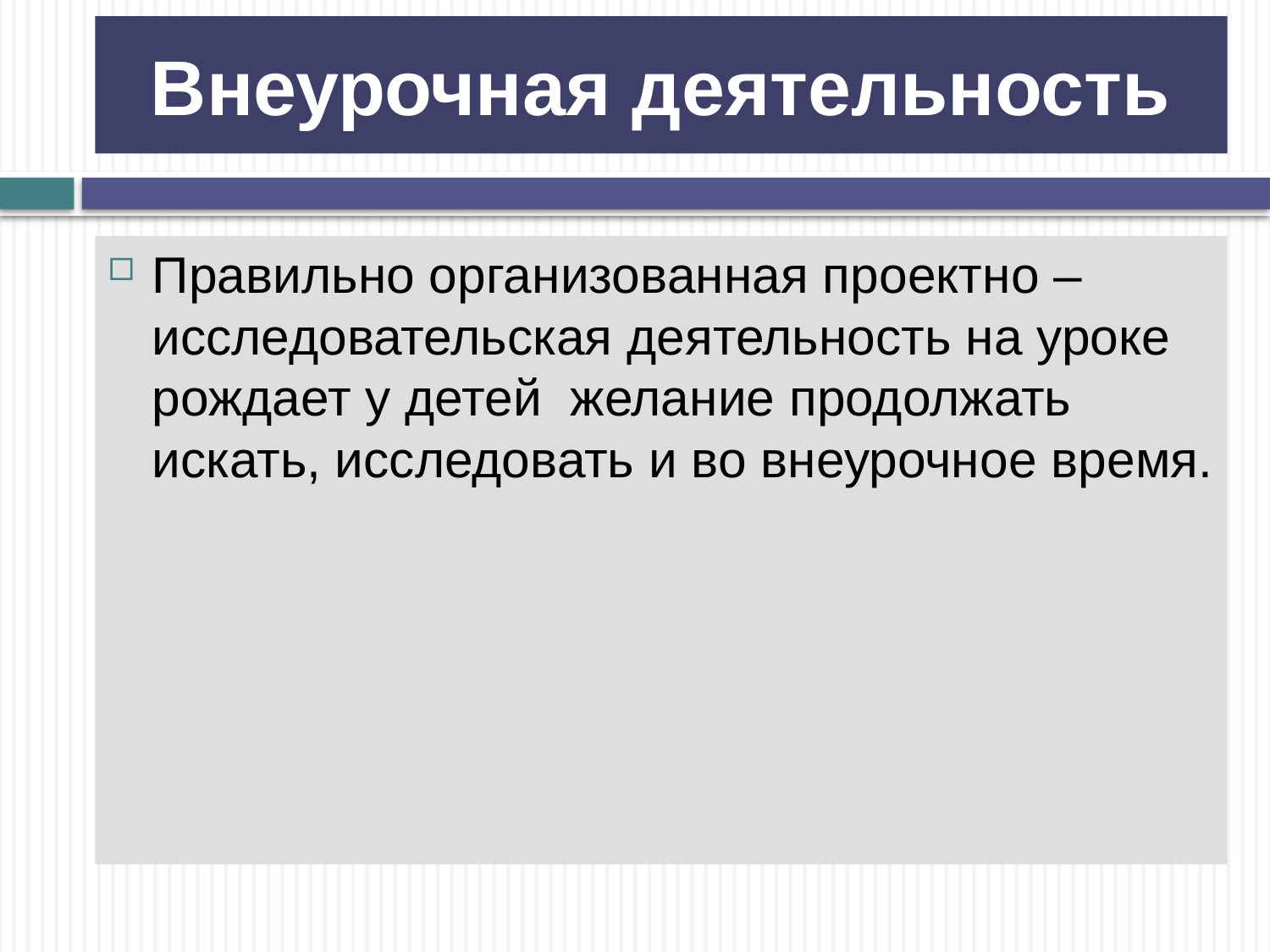

Внеурочная деятельность
Правильно организованная проектно – исследовательская деятельность на уроке рождает у детей  желание продолжать искать, исследовать и во внеурочное время.